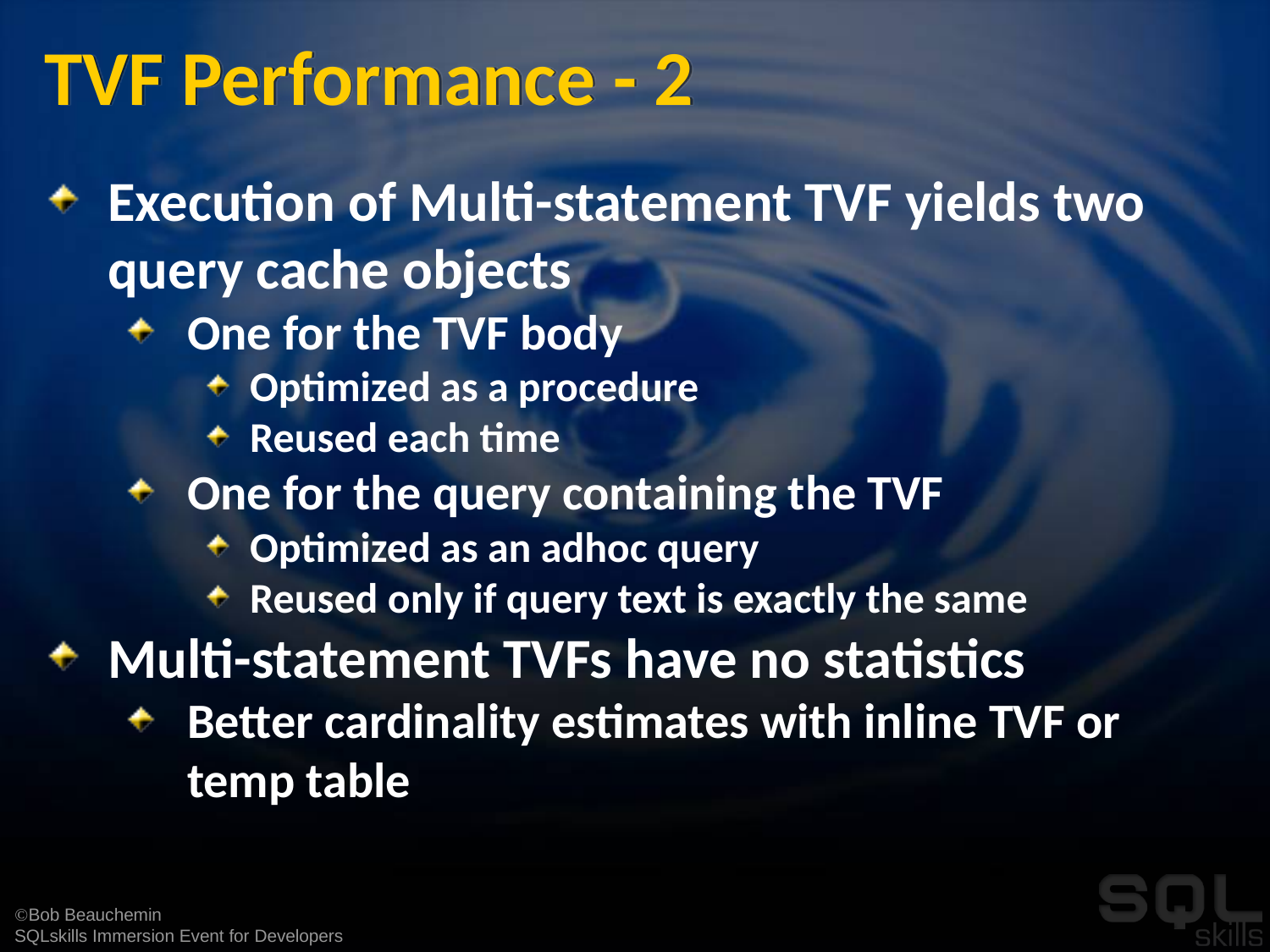

# TVF Performance - 2
Execution of Multi-statement TVF yields two query cache objects
One for the TVF body
Optimized as a procedure
Reused each time
One for the query containing the TVF
Optimized as an adhoc query
Reused only if query text is exactly the same
Multi-statement TVFs have no statistics
Better cardinality estimates with inline TVF or temp table